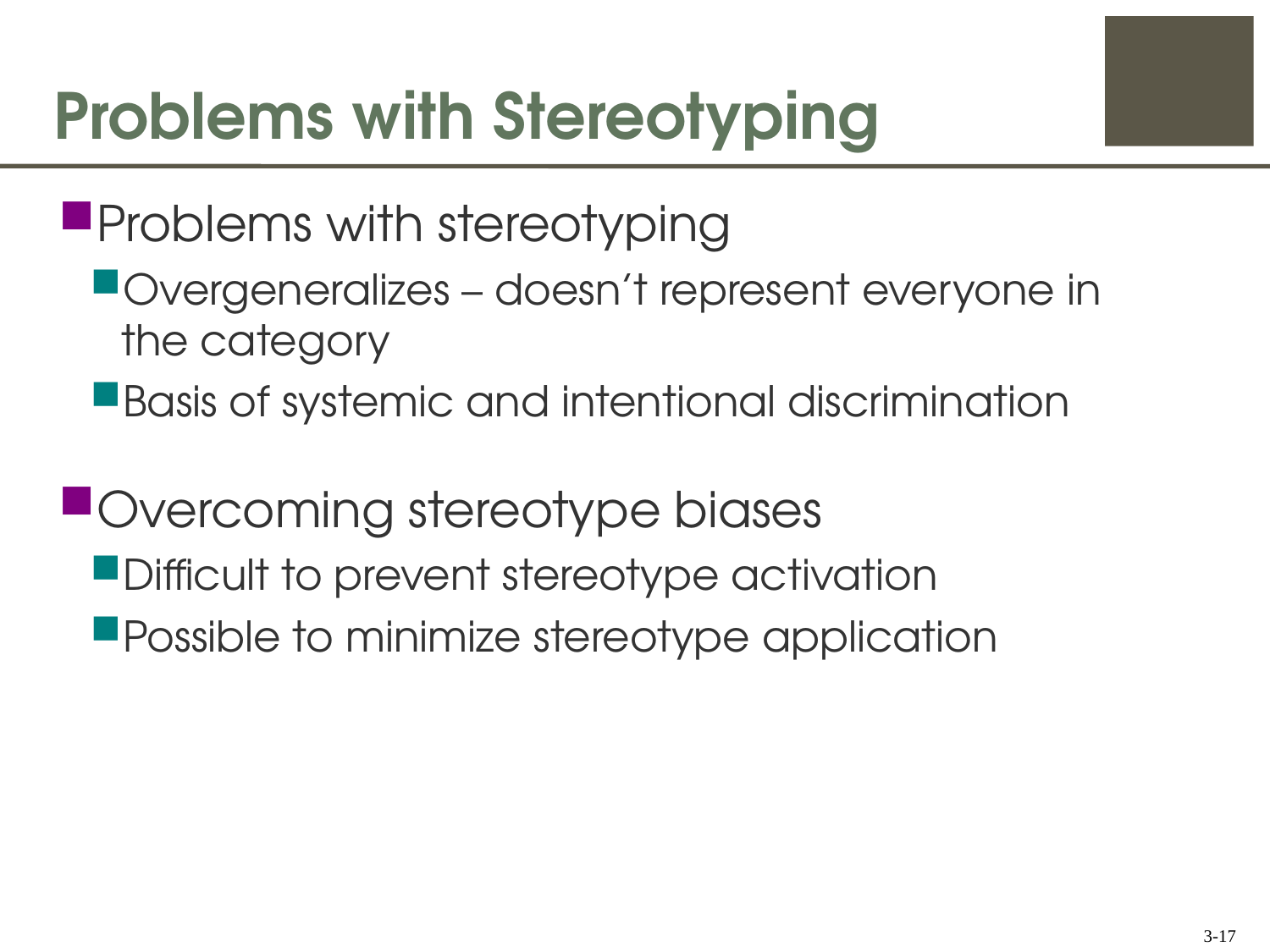

# Problems with Stereotyping
Problems with stereotyping
Overgeneralizes – doesn’t represent everyone in the category
Basis of systemic and intentional discrimination
Overcoming stereotype biases
Difficult to prevent stereotype activation
Possible to minimize stereotype application